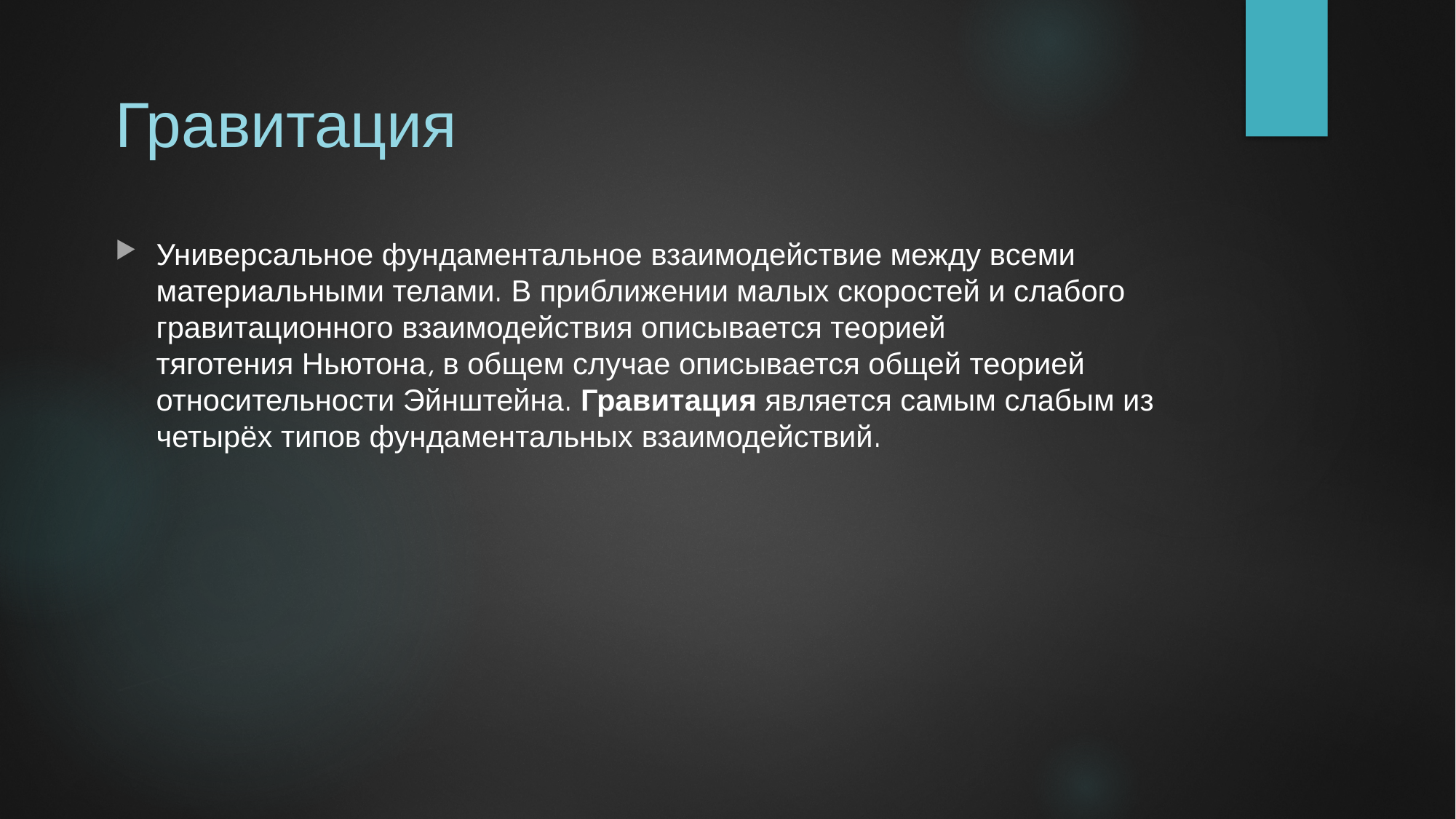

# Гравитация
Универсальное фундаментальное взаимодействие между всеми материальными телами. В приближении малых скоростей и слабого гравитационного взаимодействия описывается теорией тяготения Ньютона, в общем случае описывается общей теорией относительности Эйнштейна. Гравитация является самым слабым из четырёх типов фундаментальных взаимодействий.